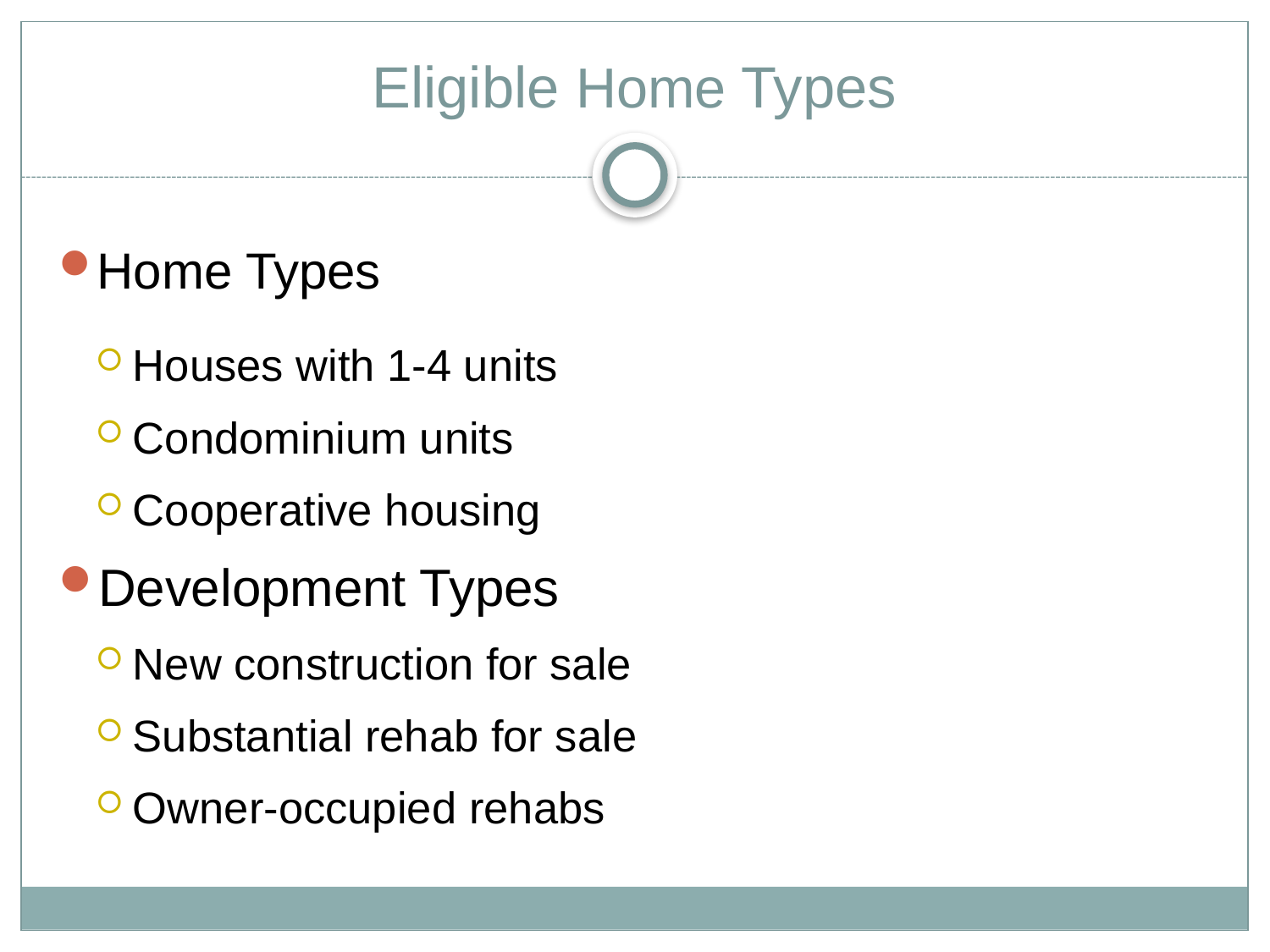

# Eligible Home Types
Home Types
Houses with 1-4 units
Condominium units
Cooperative housing
Development Types
New construction for sale
Substantial rehab for sale
Owner-occupied rehabs